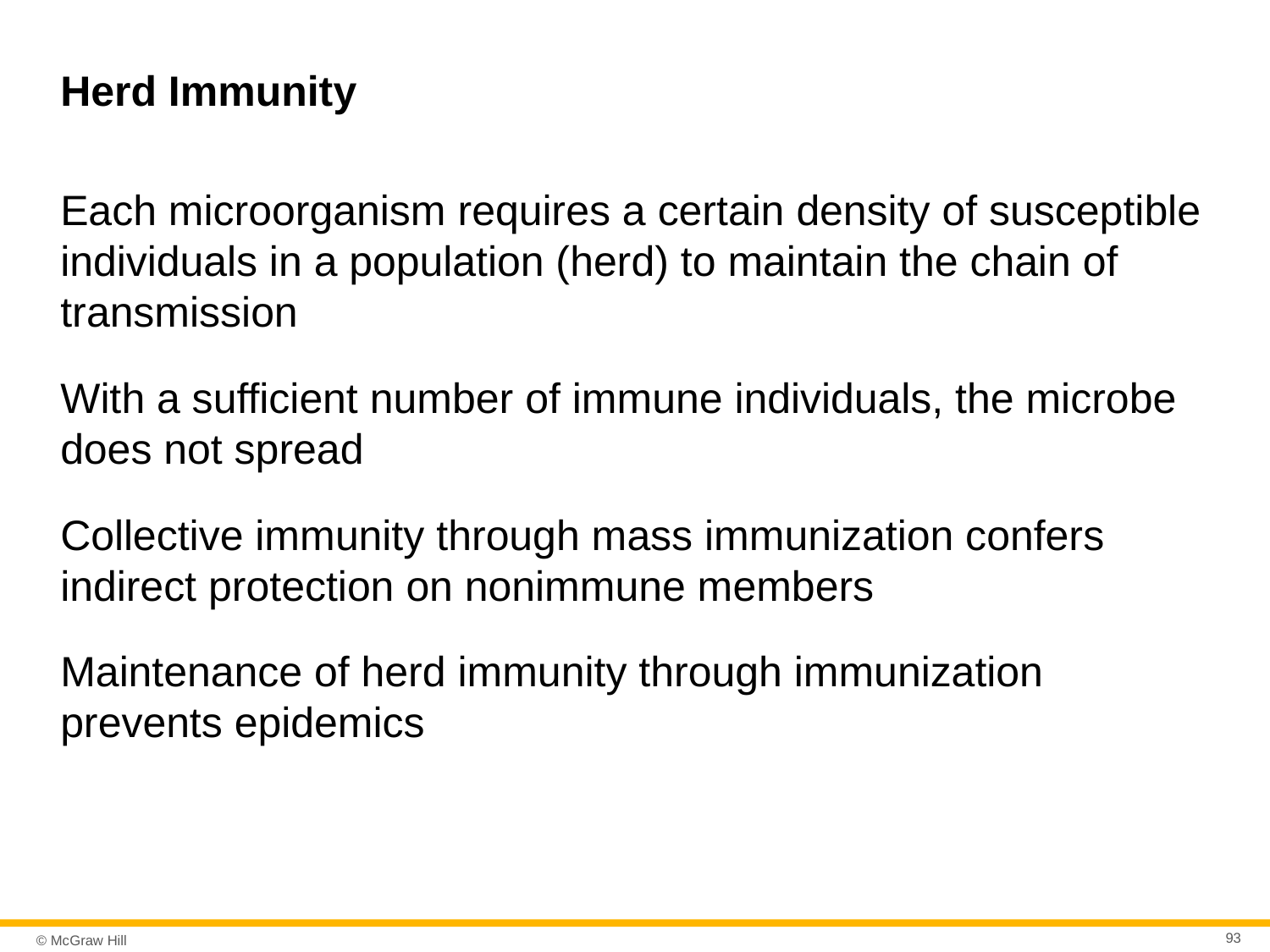

# Herd Immunity
Each microorganism requires a certain density of susceptible individuals in a population (herd) to maintain the chain of transmission
With a sufficient number of immune individuals, the microbe does not spread
Collective immunity through mass immunization confers indirect protection on nonimmune members
Maintenance of herd immunity through immunization prevents epidemics